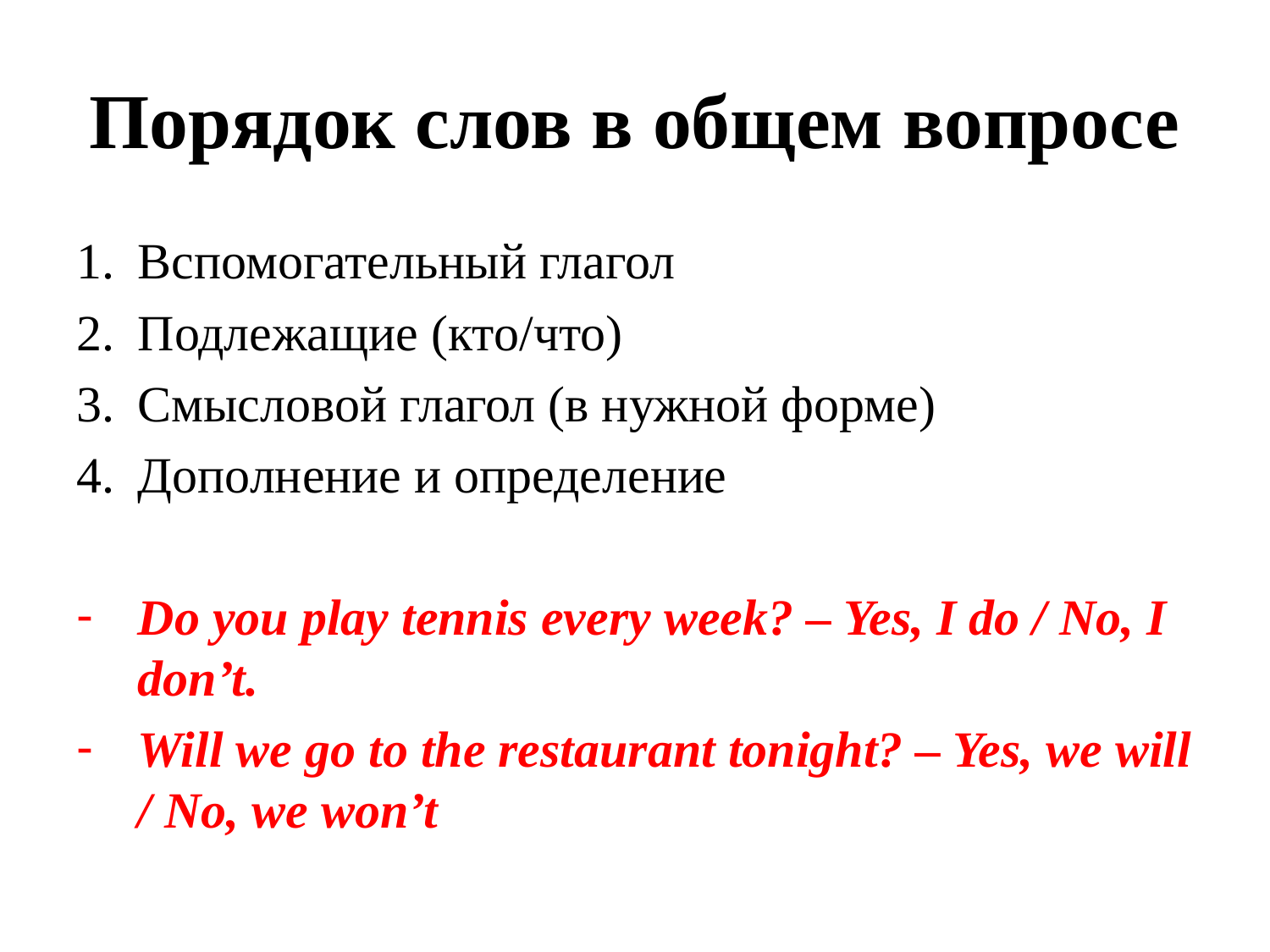

# Порядок слов в общем вопросе
Вспомогательный глагол
Подлежащие (кто/что)
Смысловой глагол (в нужной форме)
Дополнение и определение

Do you play tennis every week? – Yes, I do / No, I don’t.
Will we go to the restaurant tonight? – Yes, we will / No, we won’t